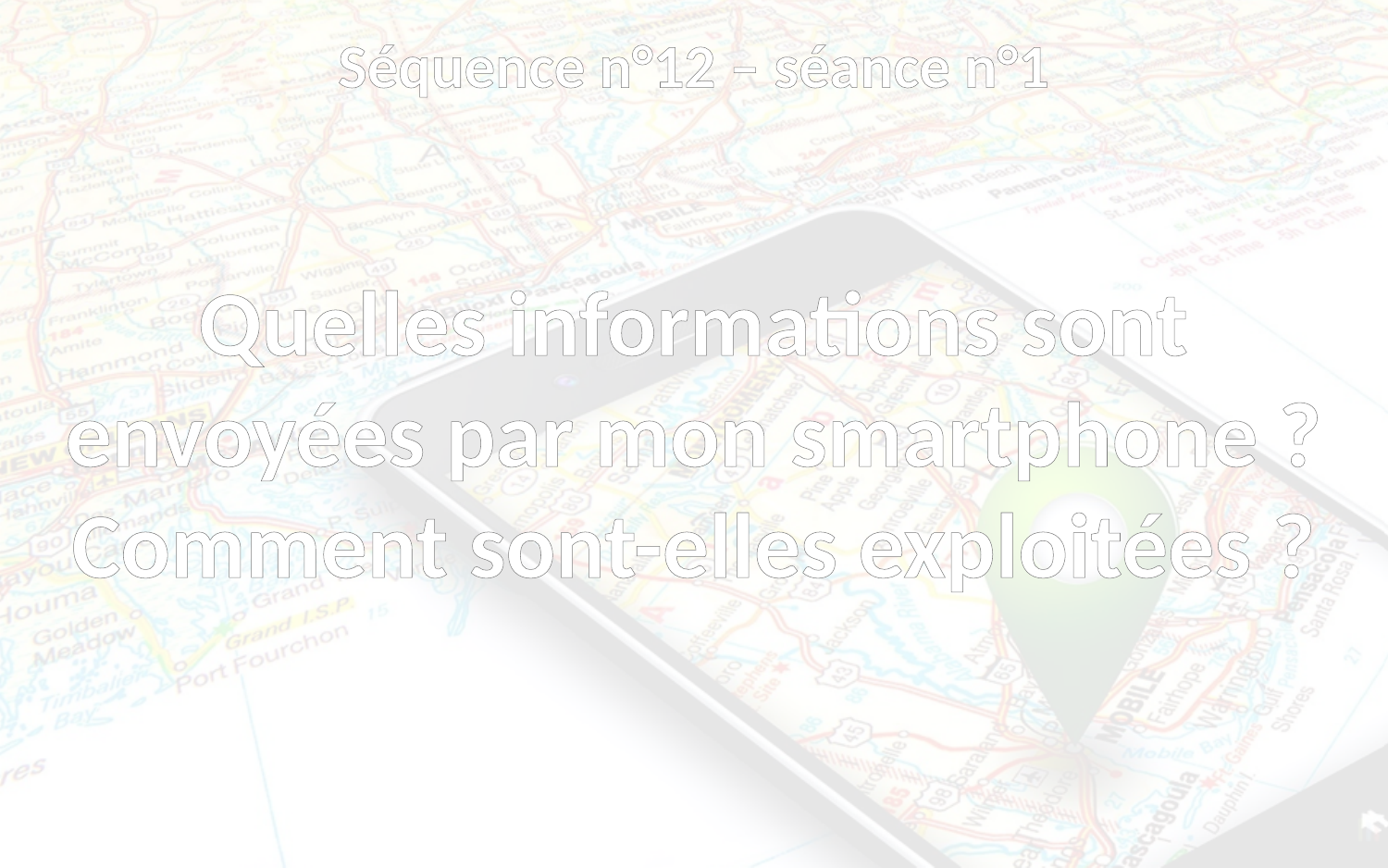

Séquence n°12 – séance n°1
Quelles informations sont envoyées par mon smartphone ? Comment sont-elles exploitées ?